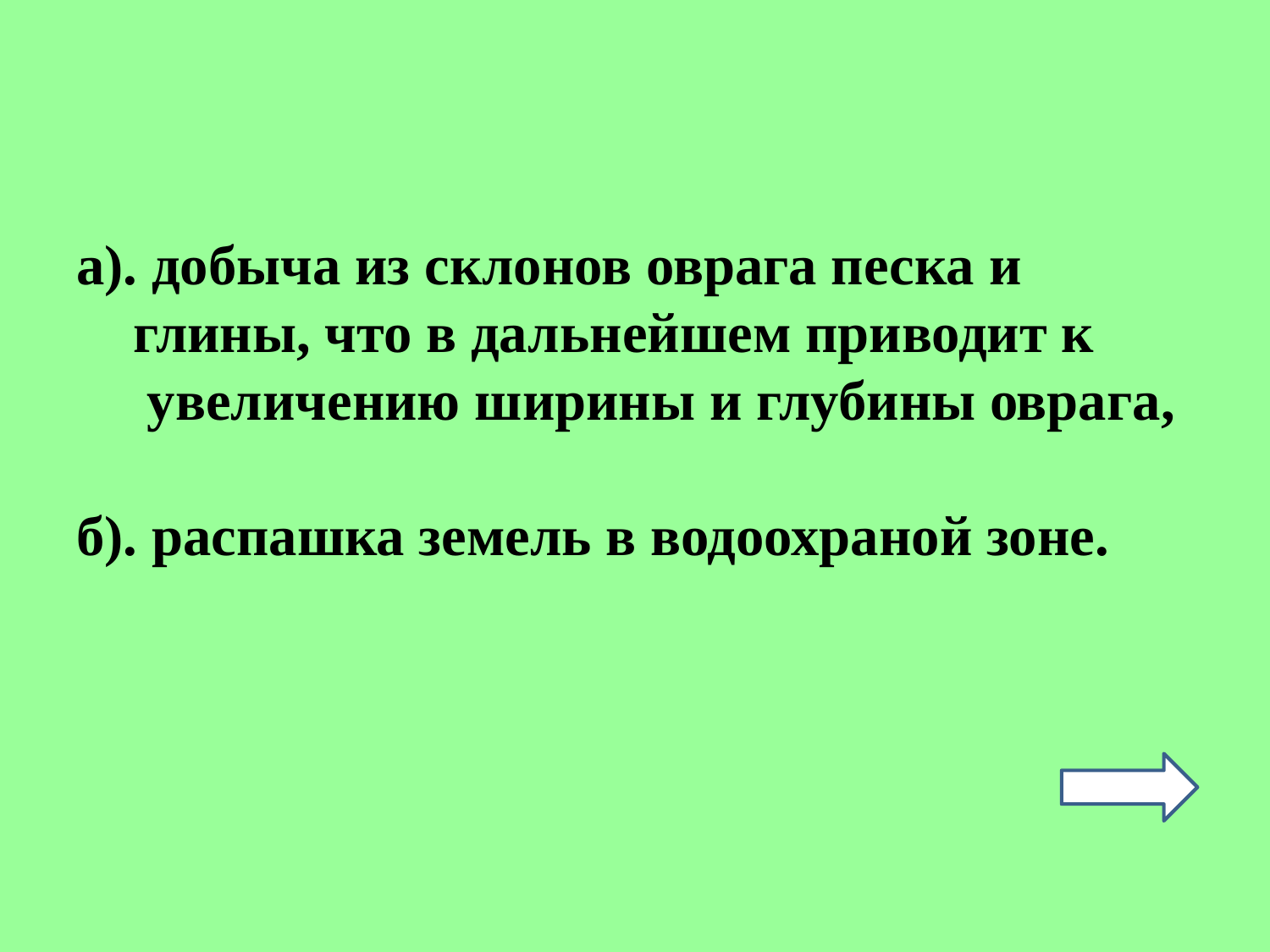

#
а). добыча из склонов оврага песка и
    глины, что в дальнейшем приводит к
     увеличению ширины и глубины оврага,

б). распашка земель в водоохраной зоне.